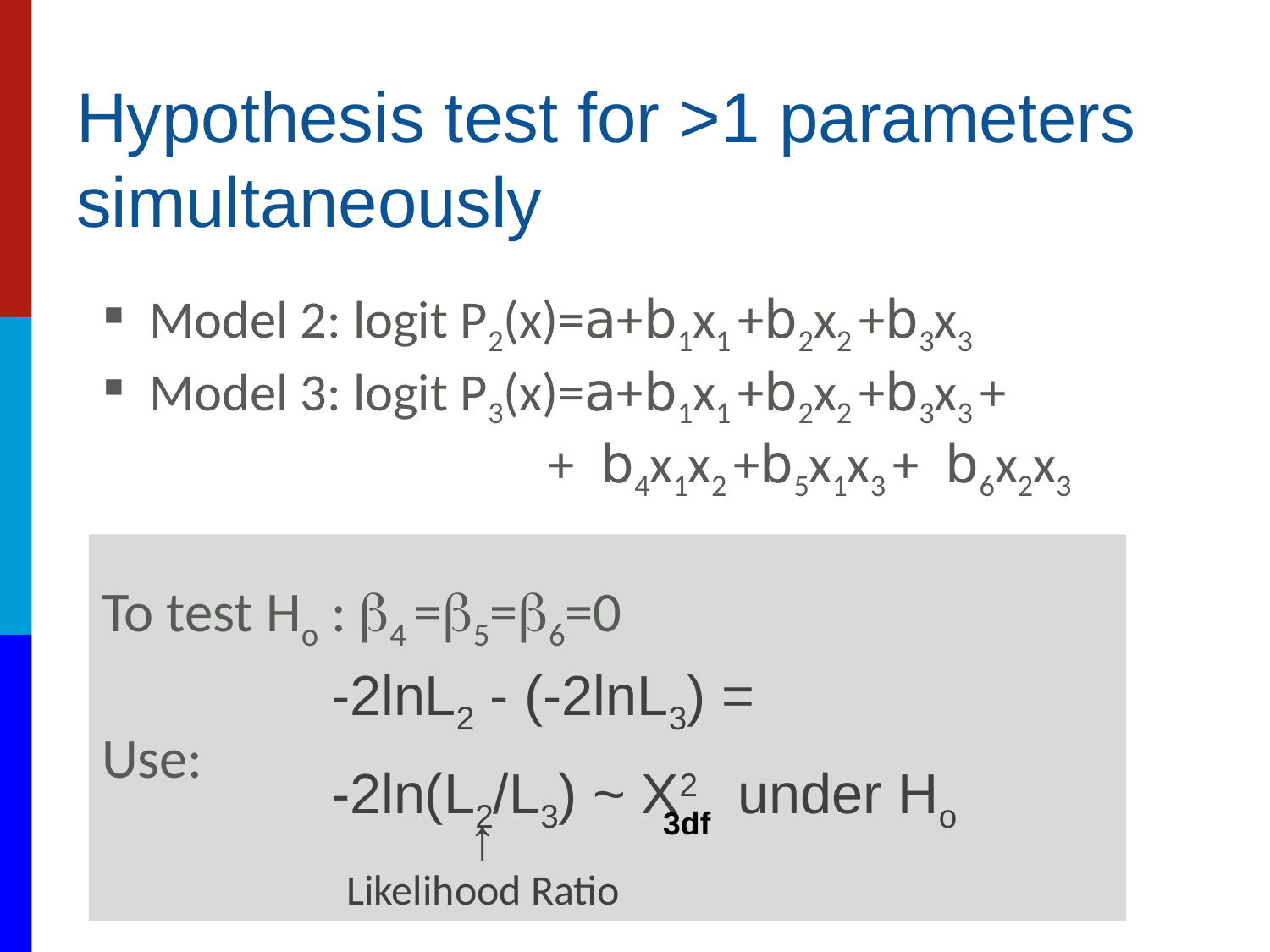

# Hypothesis test for >1 parameters simultaneously
Model 2: logit P2(x)=α+β1x1 +β2x2 +β3x3
Model 3: logit P3(x)=α+β1x1 +β2x2 +β3x3 +
                                     + β4x1x2 +β5x1x3 + β6x2x3

To test Ho : β4 =β5=β6=0

Use:

-2lnL2 - (-2lnL3) =
-2ln(L2/L3) ~ X2   under Ho
↑
3df
Likelihood Ratio